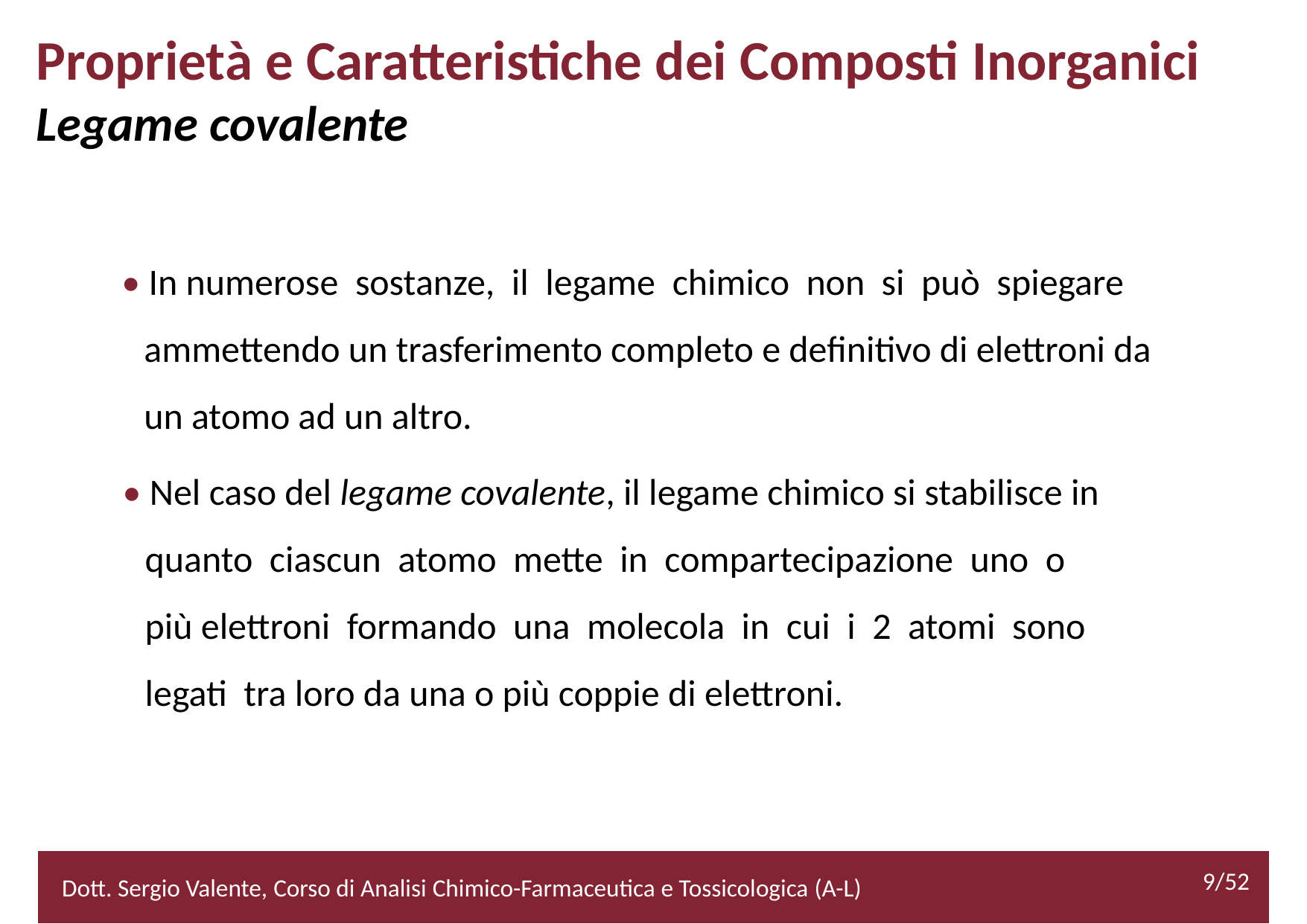

Proprietà e Caratteristiche dei Composti Inorganici
Legame covalente
• In numerose  sostanze,  il  legame  chimico  non  si  può  spiegare ammettendo un trasferimento completo e definitivo di elettroni da un atomo ad un altro.

• Nel caso del legame covalente, il legame chimico si stabilisce in
quanto  ciascun  atomo  mette  in  compartecipazione  uno  o  più elettroni  formando  una  molecola  in  cui  i  2  atomi  sono  legati  tra loro da una o più coppie di elettroni.

9/52
Dott. Sergio Valente, Corso di Analisi Chimico-Farmaceutica e Tossicologica (A-L)